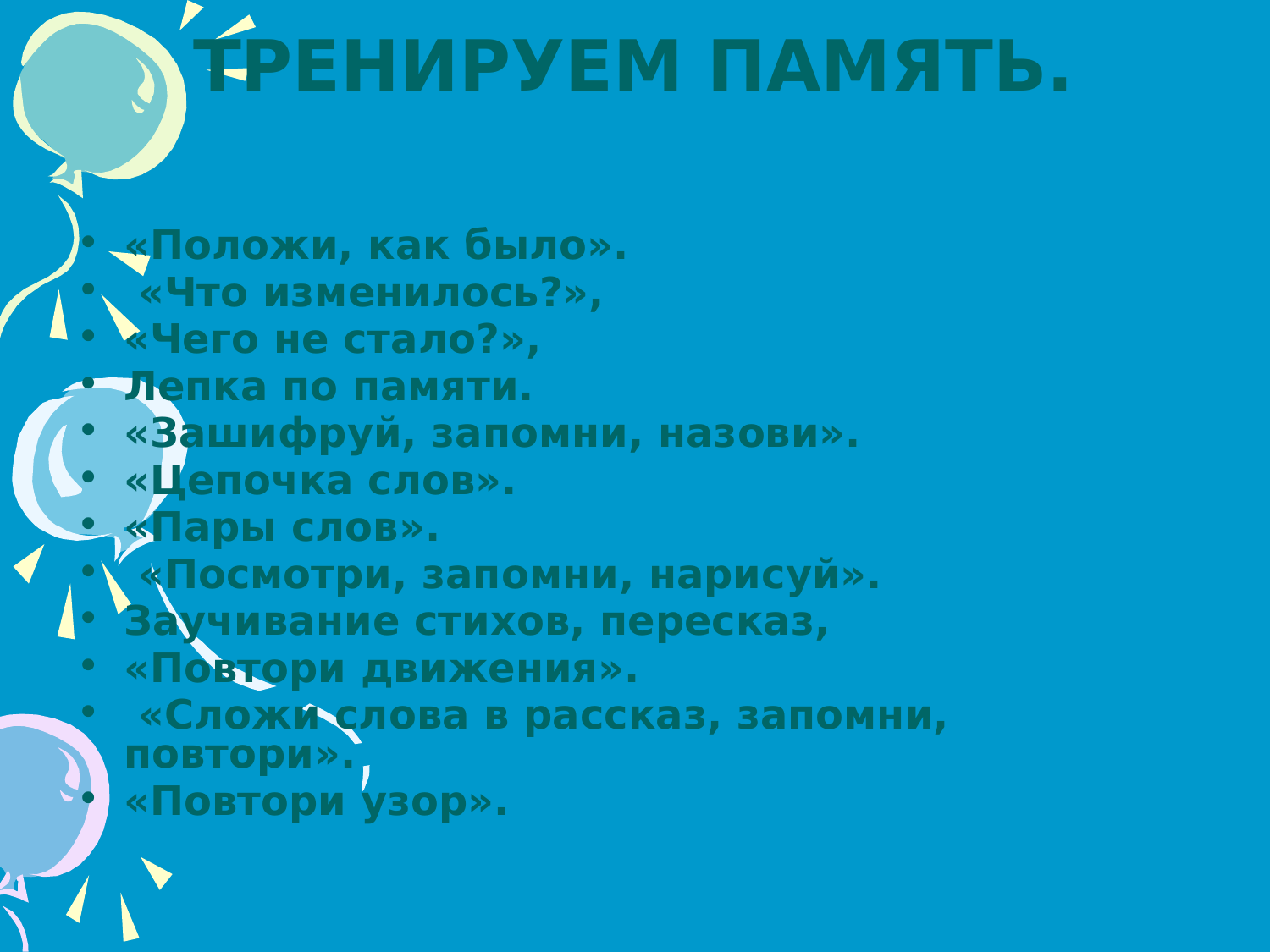

# ТРЕНИРУЕМ ПАМЯТЬ.
«Положи, как было».
 «Что изменилось?»,
«Чего не стало?»,
Лепка по памяти.
«Зашифруй, запомни, назови».
«Цепочка слов».
«Пары слов».
 «Посмотри, запомни, нарисуй».
Заучивание стихов, пересказ,
«Повтори движения».
 «Сложи слова в рассказ, запомни, повтори».
«Повтори узор».